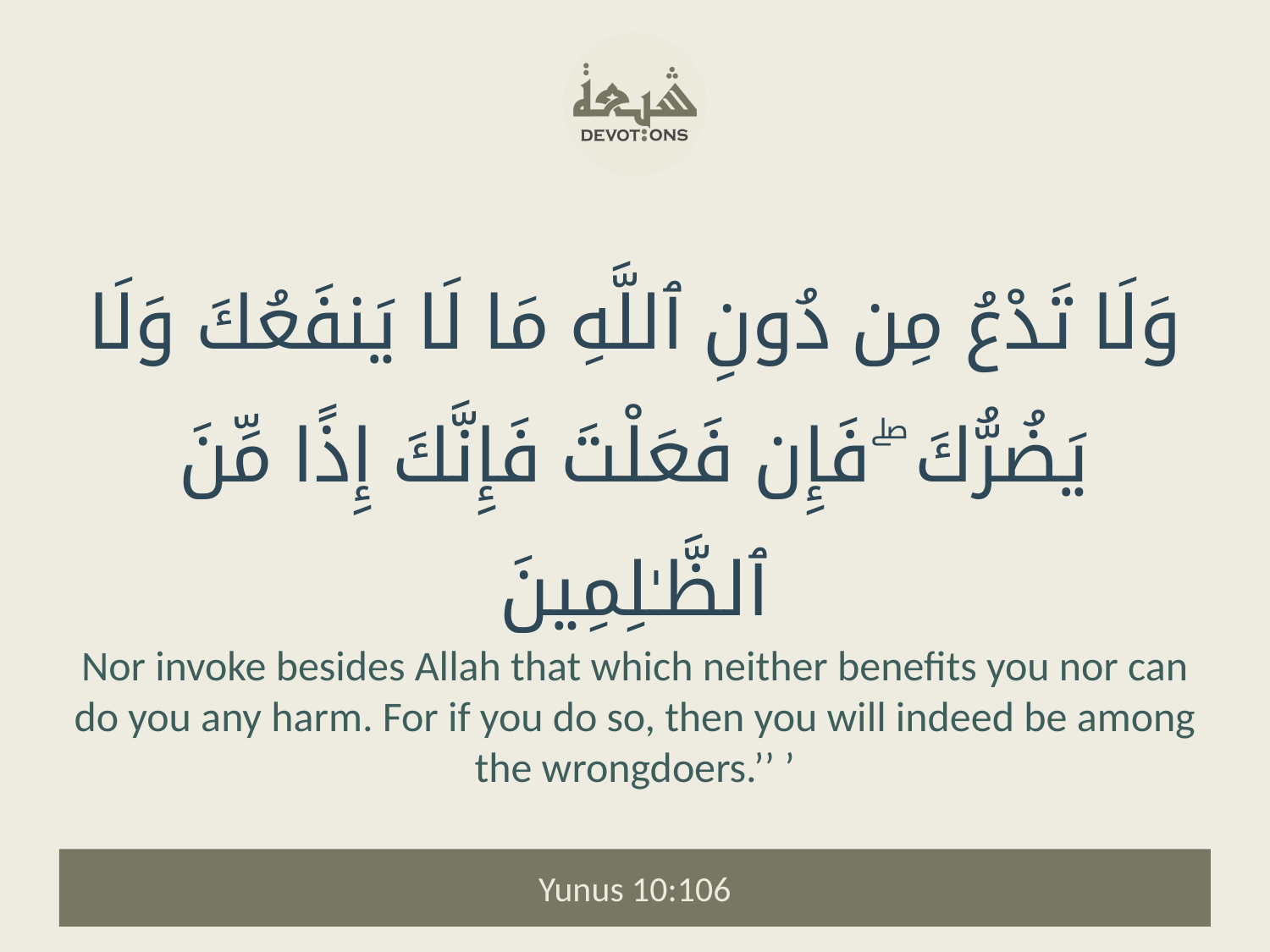

وَلَا تَدْعُ مِن دُونِ ٱللَّهِ مَا لَا يَنفَعُكَ وَلَا يَضُرُّكَ ۖ فَإِن فَعَلْتَ فَإِنَّكَ إِذًا مِّنَ ٱلظَّـٰلِمِينَ
Nor invoke besides Allah that which neither benefits you nor can do you any harm. For if you do so, then you will indeed be among the wrongdoers.’’ ’
Yunus 10:106